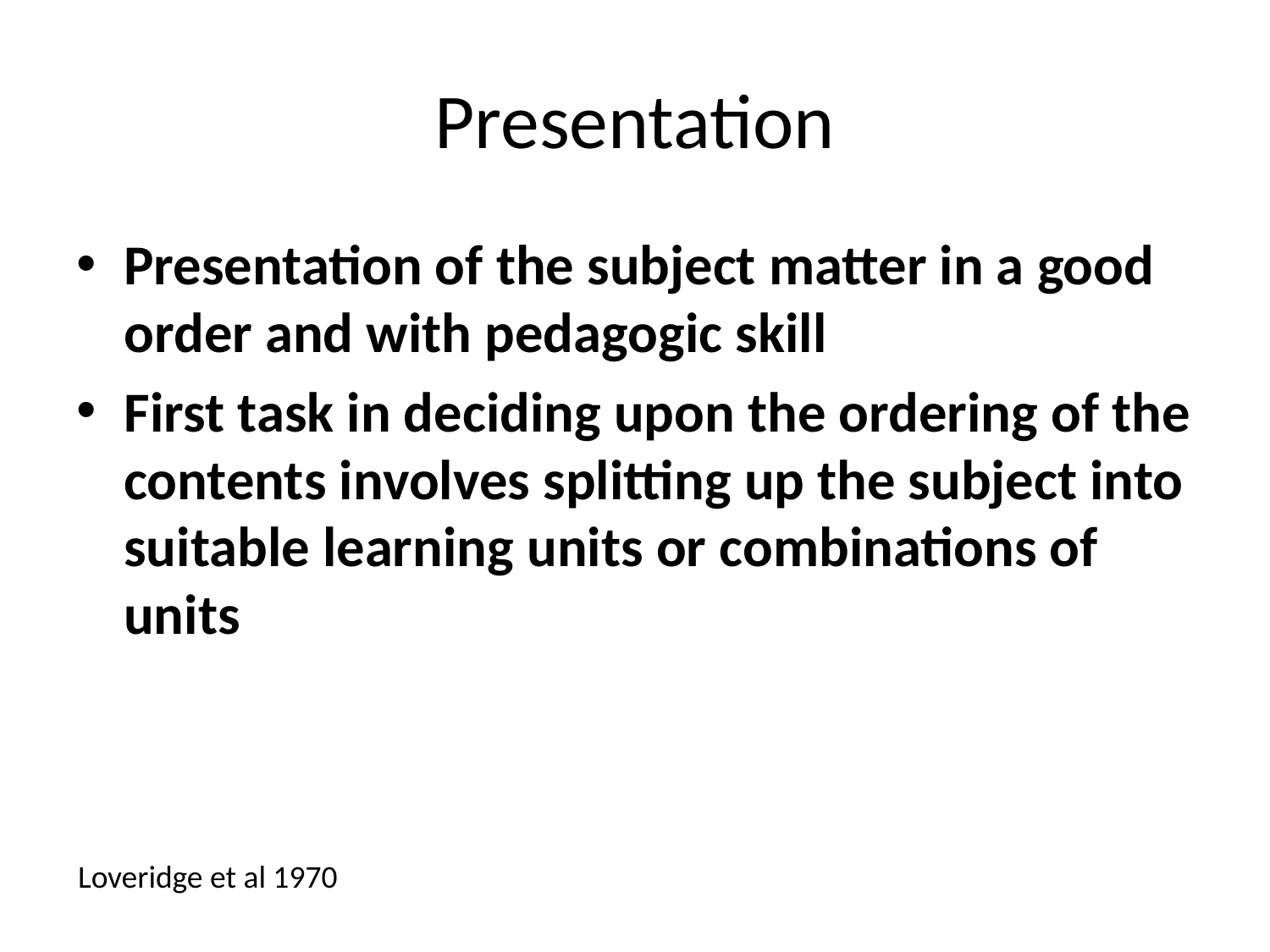

# Presentation
Presentation of the subject matter in a good order and with pedagogic skill
First task in deciding upon the ordering of the contents involves splitting up the subject into suitable learning units or combinations of units

Loveridge et al 1970